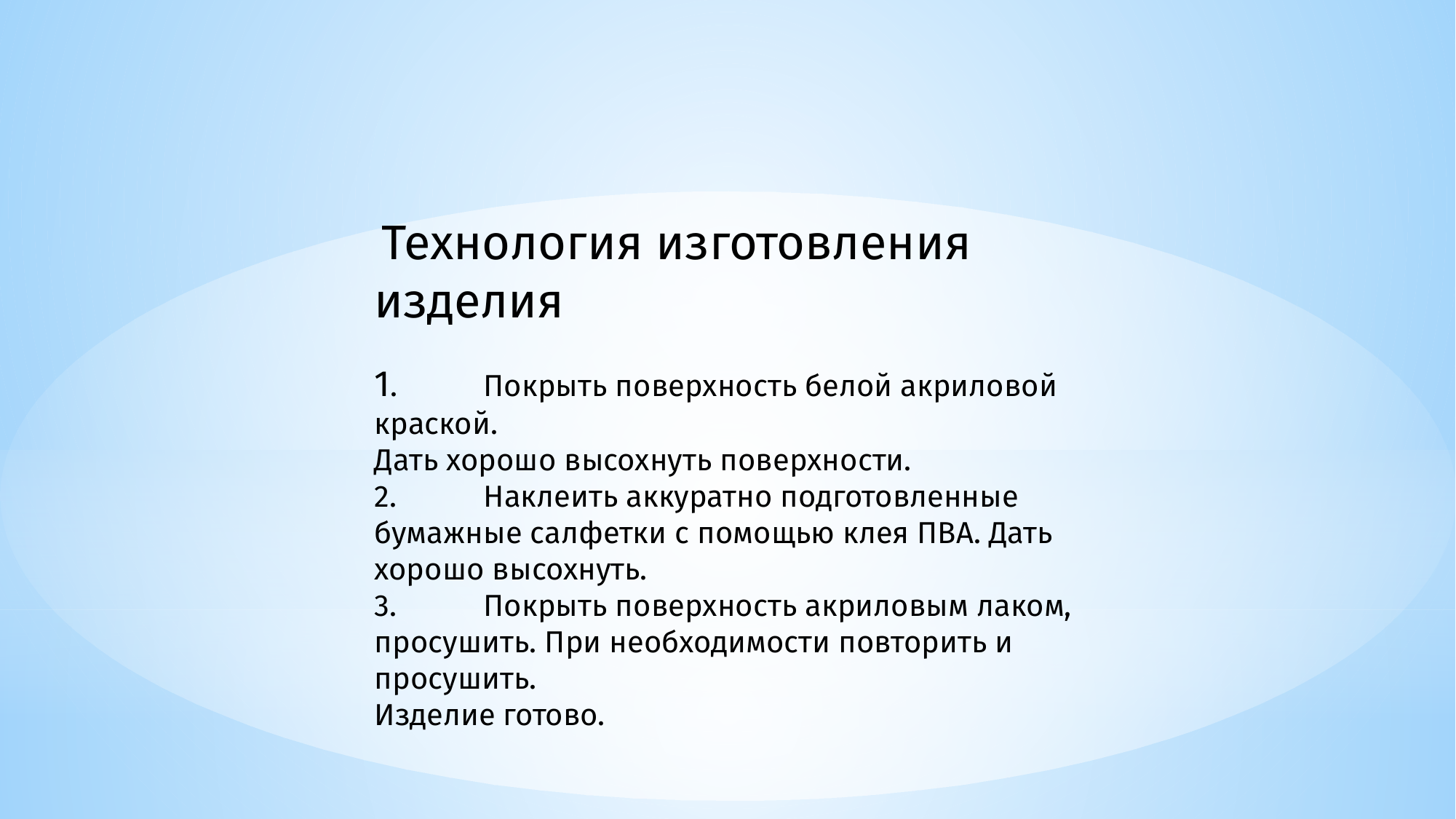

Технология изготовления изделия

1.	Покрыть поверхность белой акриловой краской.
Дать хорошо высохнуть поверхности.
2.	Наклеить аккуратно подготовленные бумажные салфетки с помощью клея ПВА. Дать хорошо высохнуть.
3.	Покрыть поверхность акриловым лаком, просушить. При необходимости повторить и просушить.
Изделие готово.